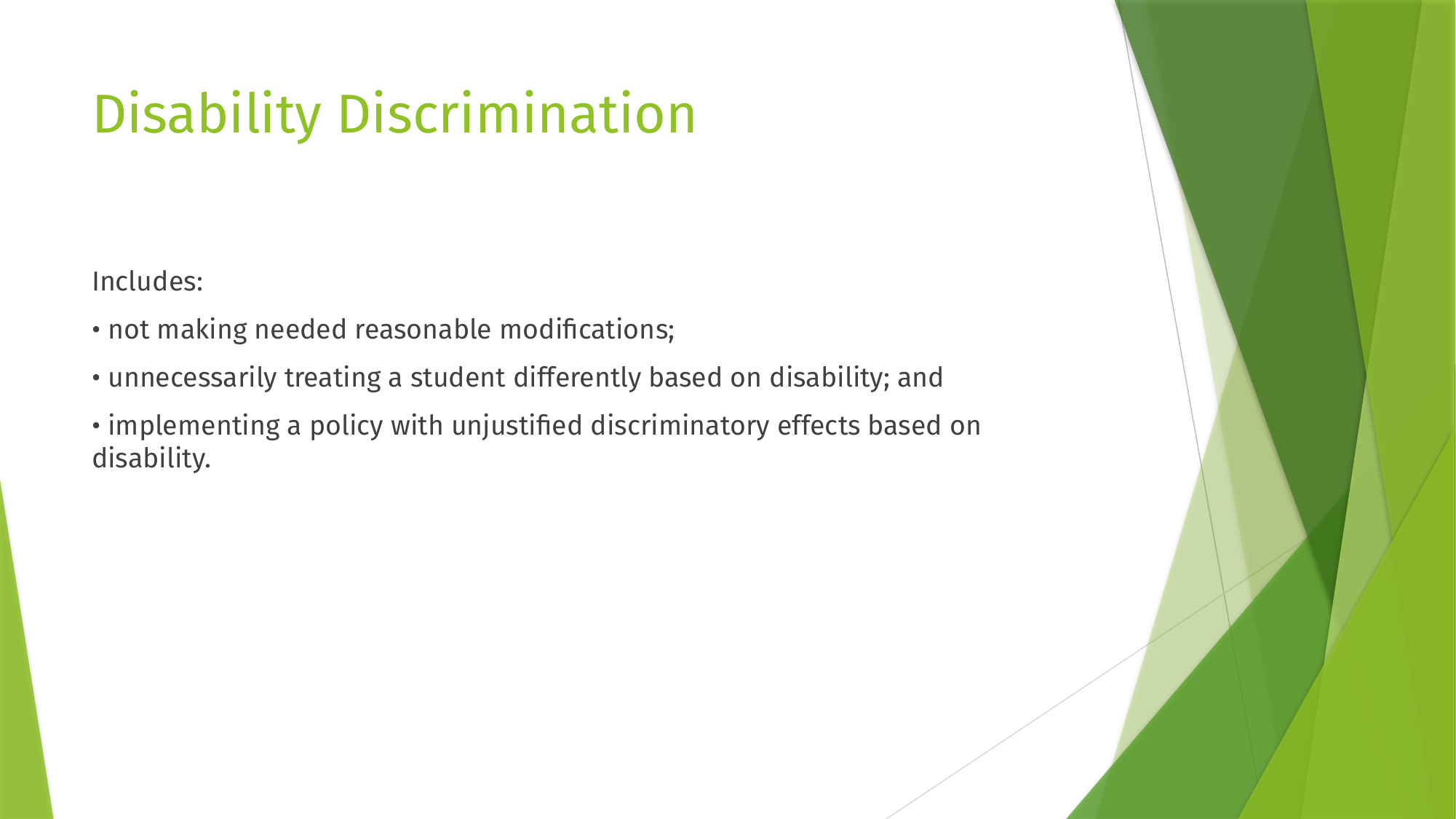

# Disability Discrimination
Includes:
• not making needed reasonable modifications;
• unnecessarily treating a student differently based on disability; and
• implementing a policy with unjustified discriminatory effects based on disability.